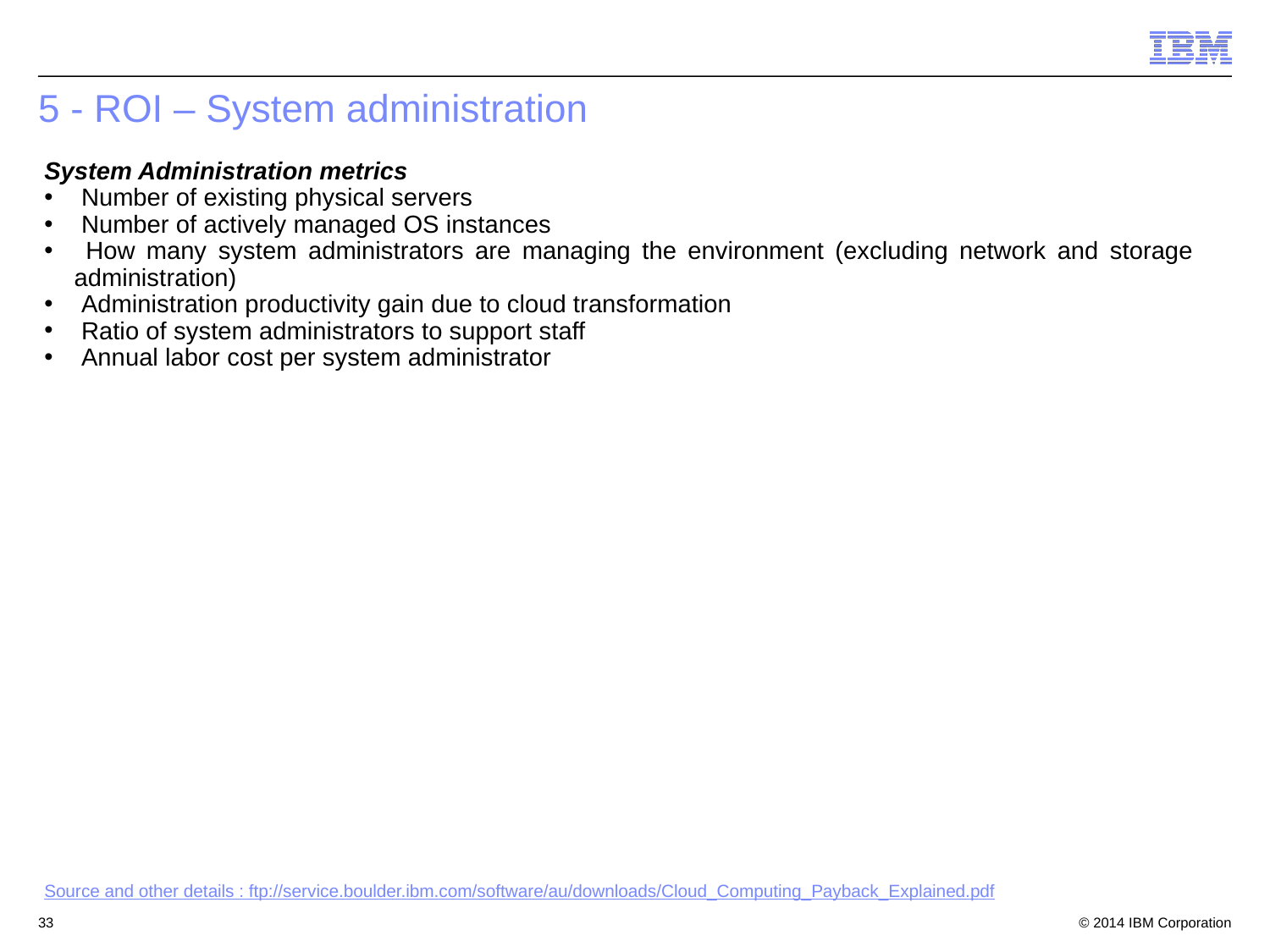

# 5 - ROI – System administration
System Administration metrics
 Number of existing physical servers
 Number of actively managed OS instances
 How many system administrators are managing the environment (excluding network and storage administration)
 Administration productivity gain due to cloud transformation
 Ratio of system administrators to support staff
 Annual labor cost per system administrator
Source and other details : ftp://service.boulder.ibm.com/software/au/downloads/Cloud_Computing_Payback_Explained.pdf
33